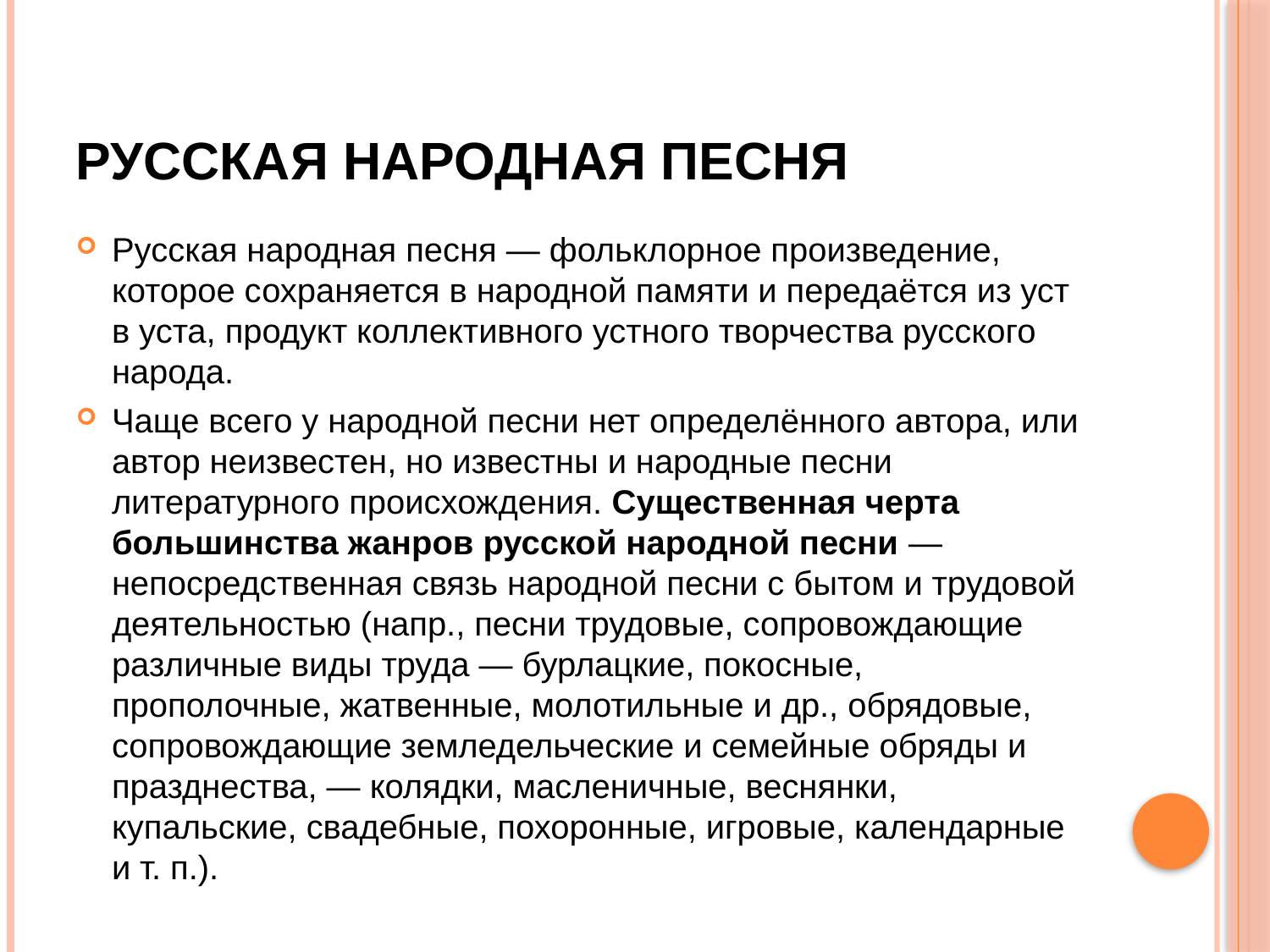

# Русская народная песня
Русская народная песня — фольклорное произведение, которое сохраняется в народной памяти и передаётся из уст в уста, продукт коллективного устного творчества русского народа.
Чаще всего у народной песни нет определённого автора, или автор неизвестен, но известны и народные песни литературного происхождения. Существенная черта большинства жанров русской народной песни — непосредственная связь народной песни с бытом и трудовой деятельностью (напр., песни трудовые, сопровождающие различные виды труда — бурлацкие, покосные, прополочные, жатвенные, молотильные и др., обрядовые, сопровождающие земледельческие и семейные обряды и празднества, — колядки, масленичные, веснянки, купальские, свадебные, похоронные, игровые, календарные и т. п.).